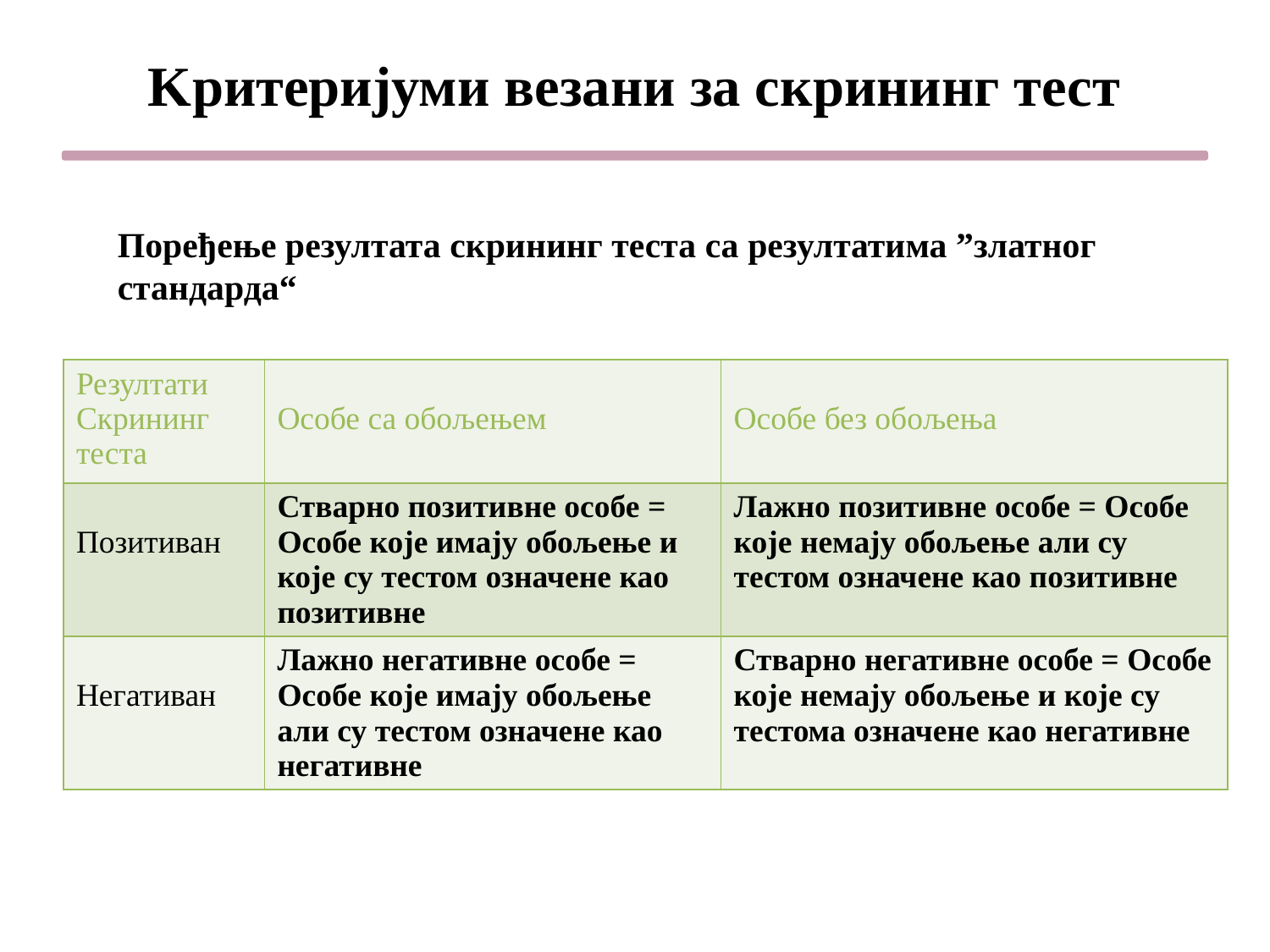

# Kритеријуми везани за скрининг тест

Поређење резултата скрининг теста са резултатима ”златног стандарда“

| Резултати Скрининг теста | Особе са обољењем | Особе без обољења |
| --- | --- | --- |
| Позитиван | Стварно позитивне особе = Особе које имају обољење и које су тестом означене као позитивне | Лажно позитивне особе = Особе које немају обољење али су тестом означене као позитивне |
| Негативан | Лажно негативне особе = Особе које имају обољење али су тестом означене као негативне | Стварно негативне особе = Особе које немају обољење и које су тестома означене као негативне |